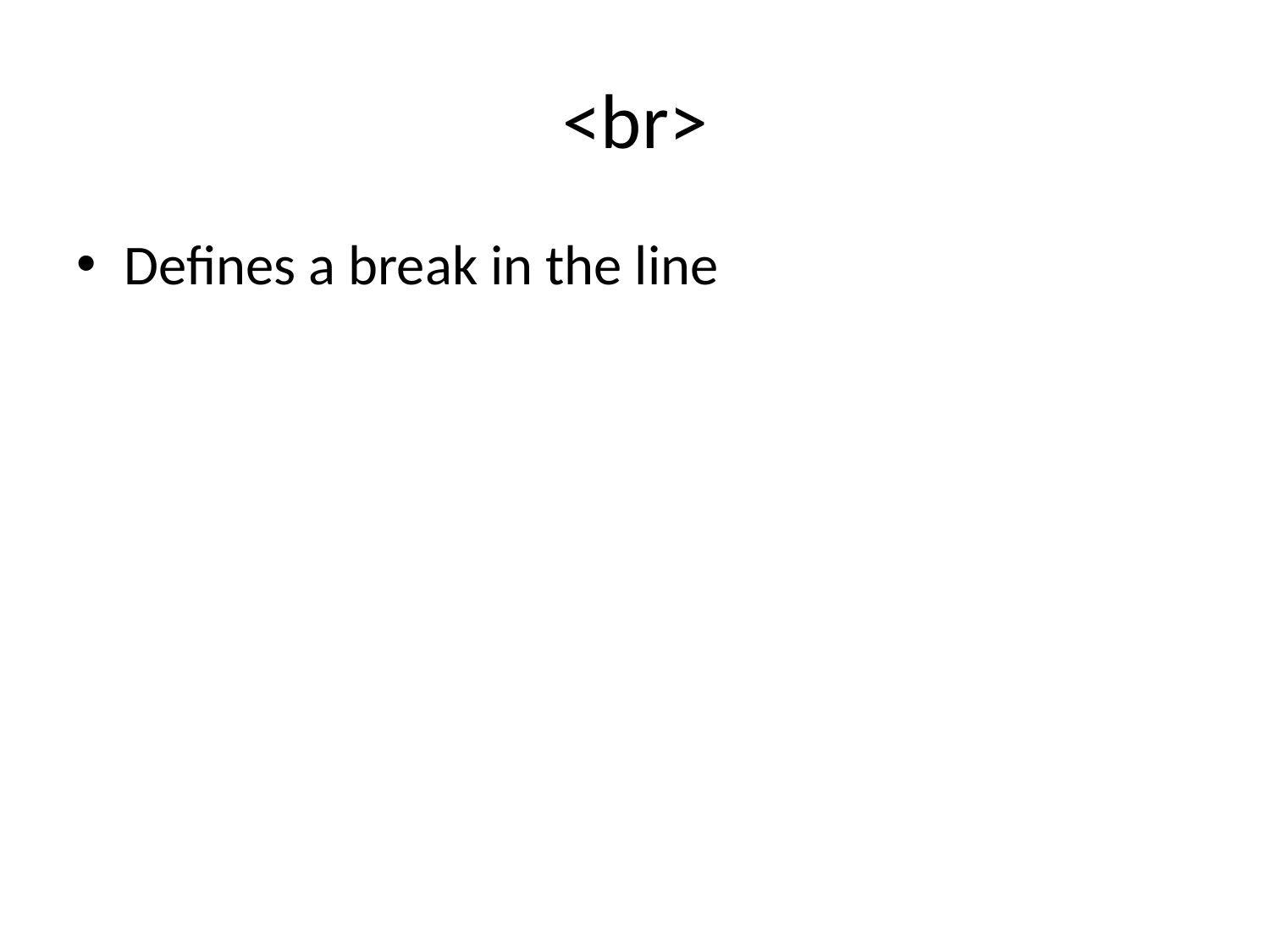

# <br>
Defines a break in the line